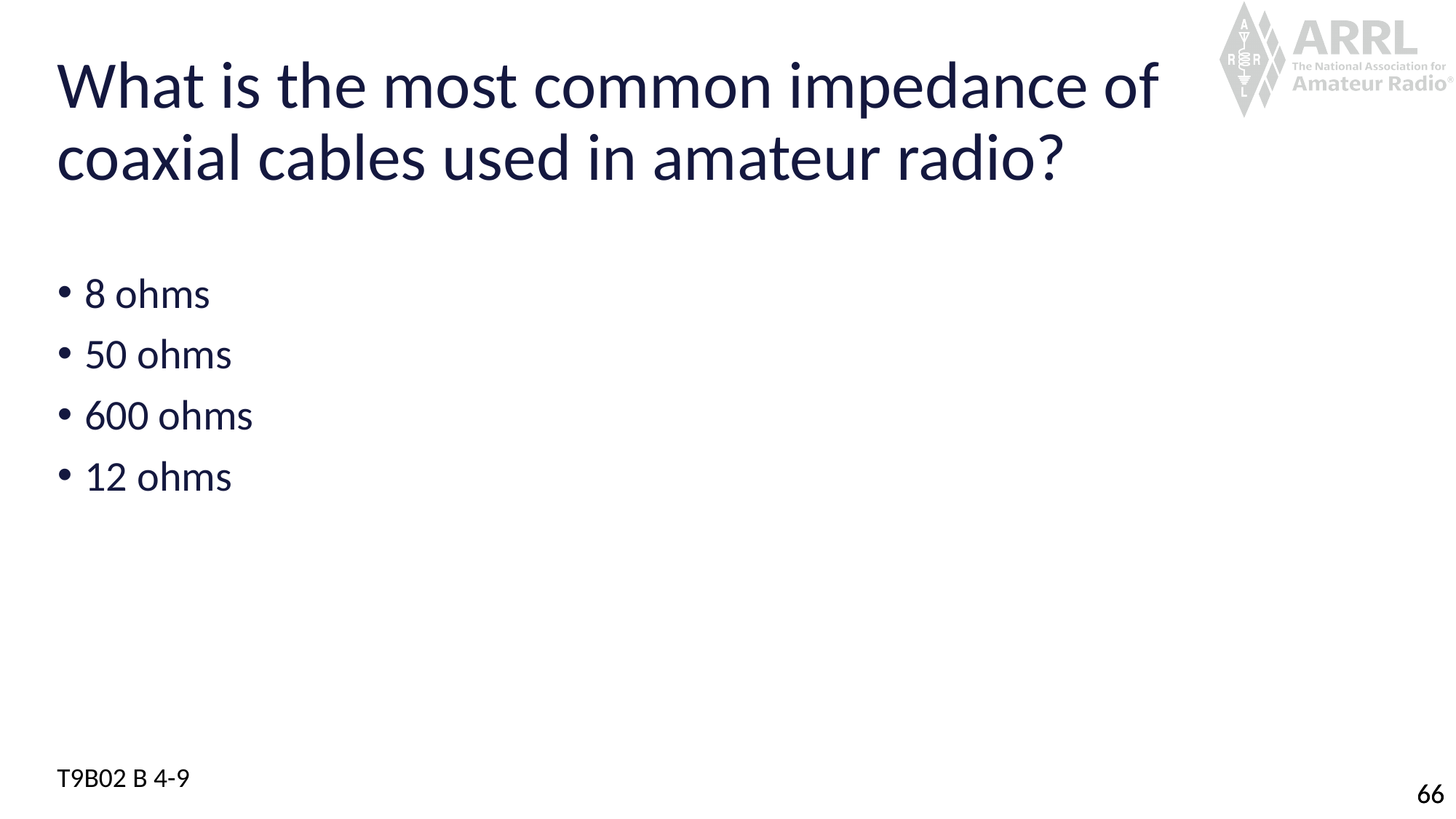

# What is the most common impedance of coaxial cables used in amateur radio?
8 ohms
50 ohms
600 ohms
12 ohms
T9B02 B 4-9